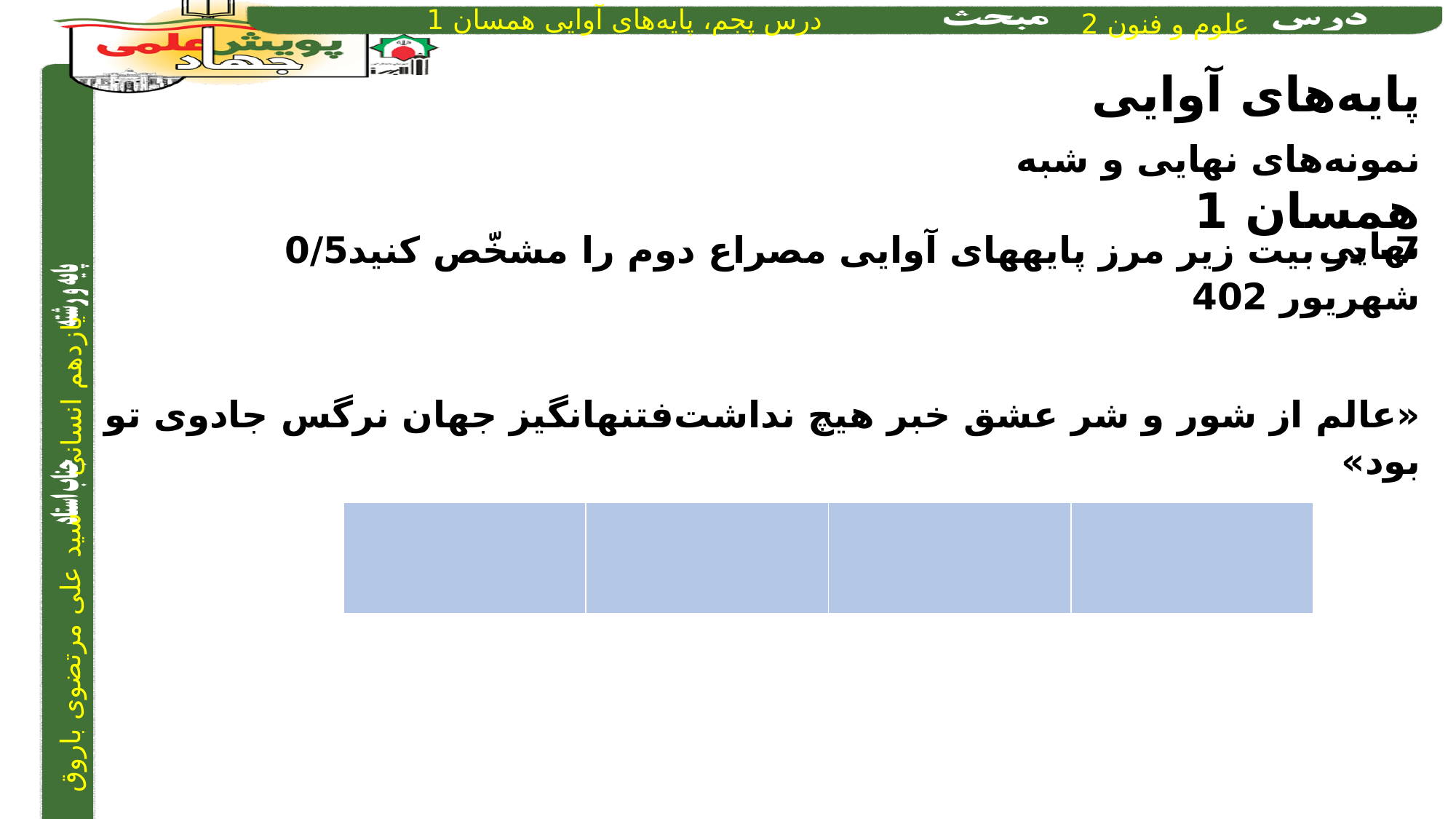

پایه‌های آوایی همسان 1
نمونه‌های نهایی و شبه نهایی
7- در بیت زیر مرز پایه­های آوایی مصراع دوم را مشخّص کنید0/5    			شهریور 402

«عالم از شور و شر عشق خبر هیچ نداشت	فتنه­انگیز جهان نرگس جادوی تو بود»
|  |  |  |  |
| --- | --- | --- | --- |